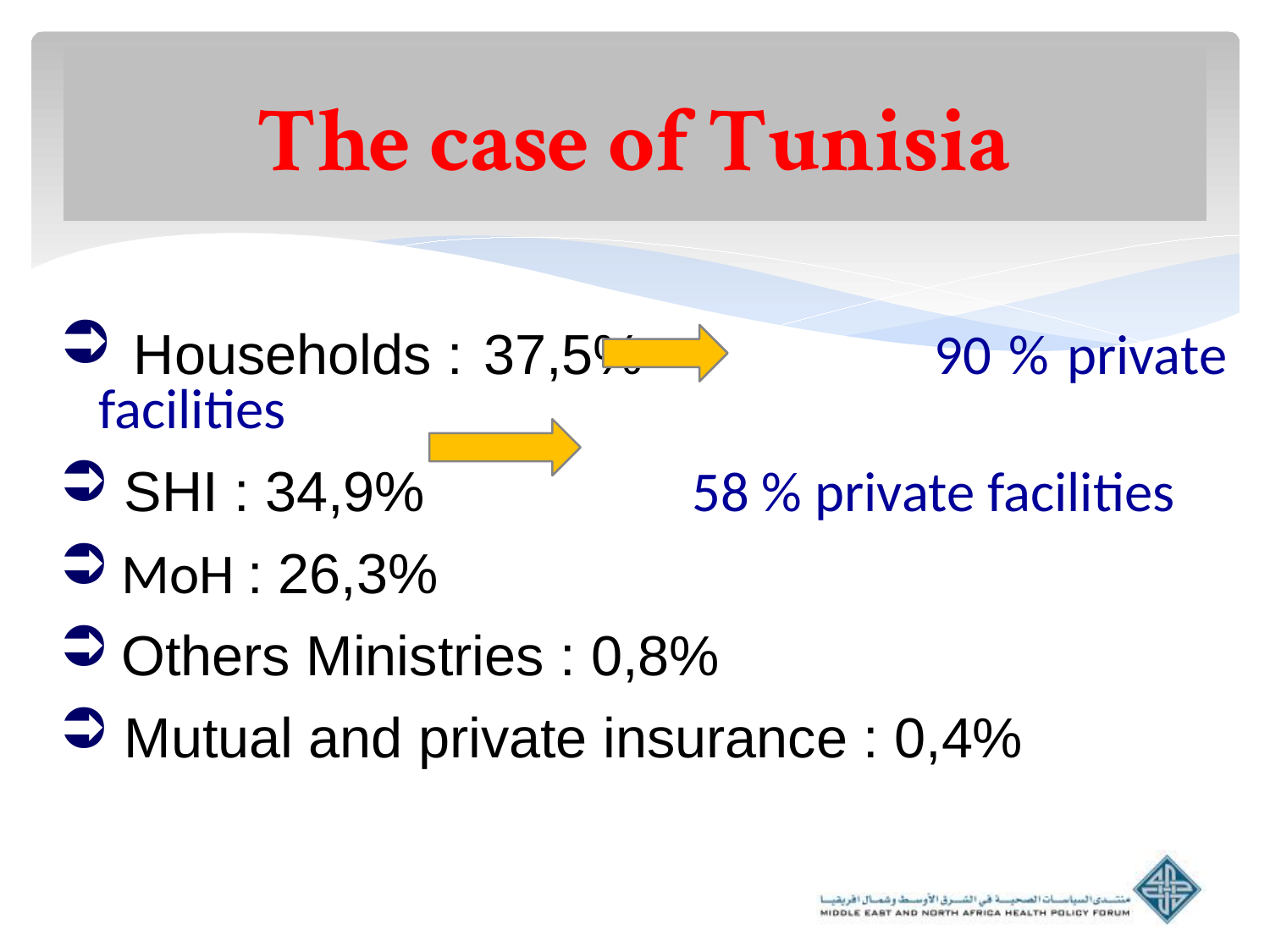

# The case of Tunisia
 Households : 37,5%              90 % private facilities
 SHI : 34,9%                     58 % private facilities
 MoH : 26,3%
 Others Ministries : 0,8%
 Mutual and private insurance : 0,4%